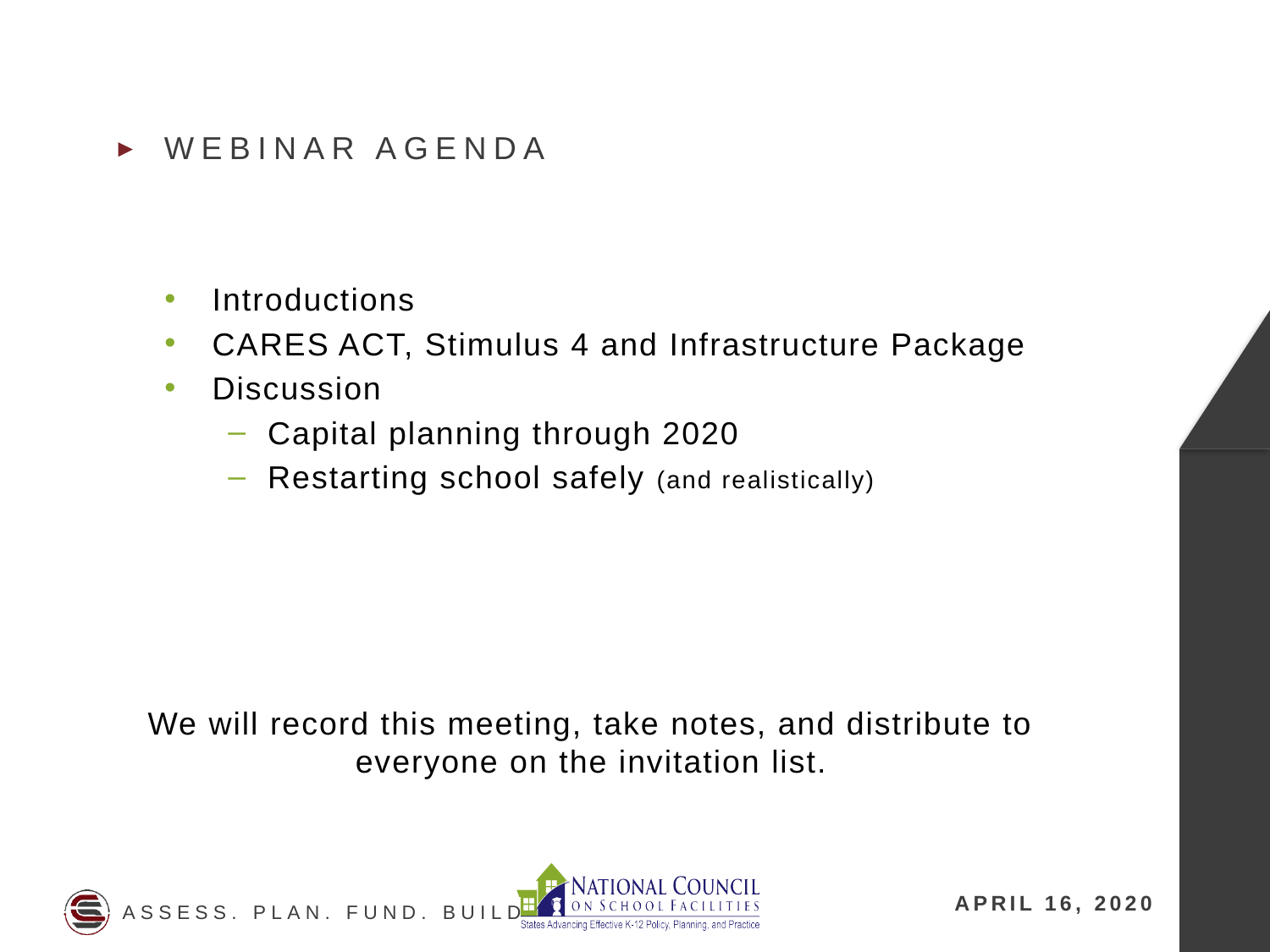

Webinar agenda

Introductions
CARES ACT, Stimulus 4 and Infrastructure Package
Discussion
Capital planning through 2020
Restarting school safely (and realistically)
We will record this meeting, take notes, and distribute to everyone on the invitation list.
April 16, 2020